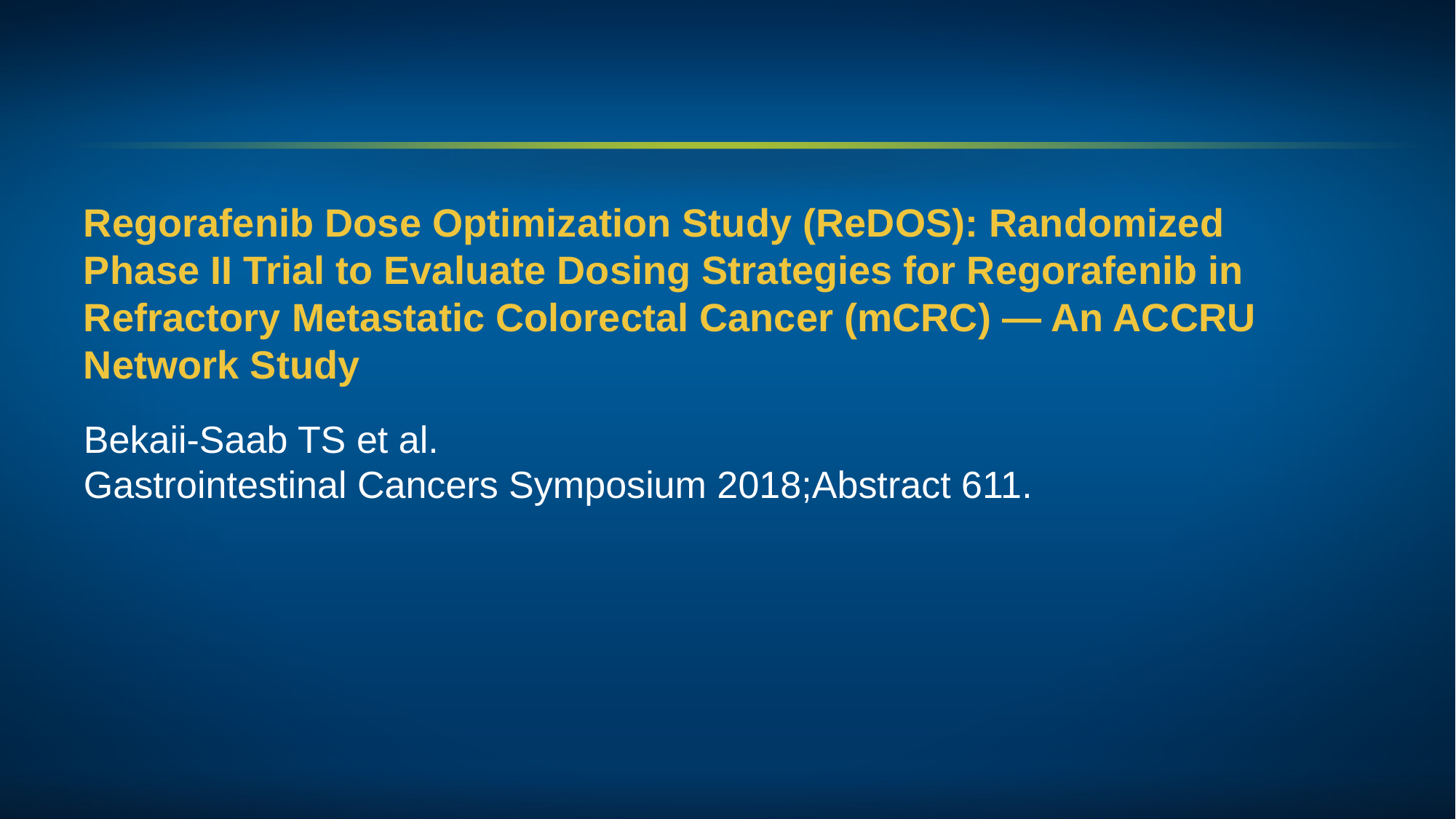

# Regorafenib Dose Optimization Study (ReDOS): Randomized Phase II Trial to Evaluate Dosing Strategies for Regorafenib in Refractory Metastatic Colorectal Cancer (mCRC) — An ACCRU Network Study
Bekaii-Saab TS et al.
Gastrointestinal Cancers Symposium 2018;Abstract 611.